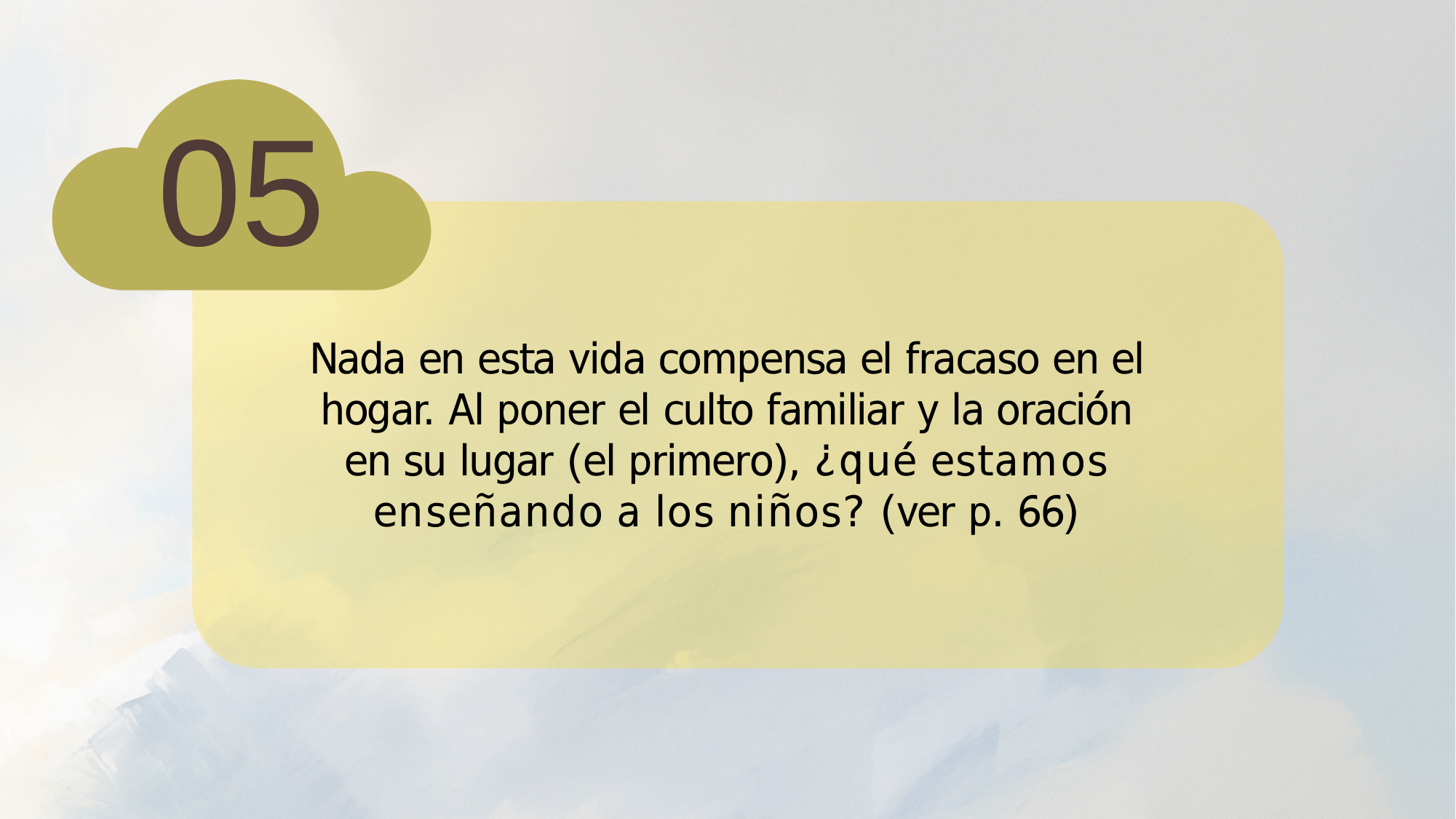

05

Nada en esta vida compensa el fracaso en el hogar. Al poner el culto familiar y la oración en su lugar (el primero), ¿qué estamos enseñando a los niños? (ver p. 66)